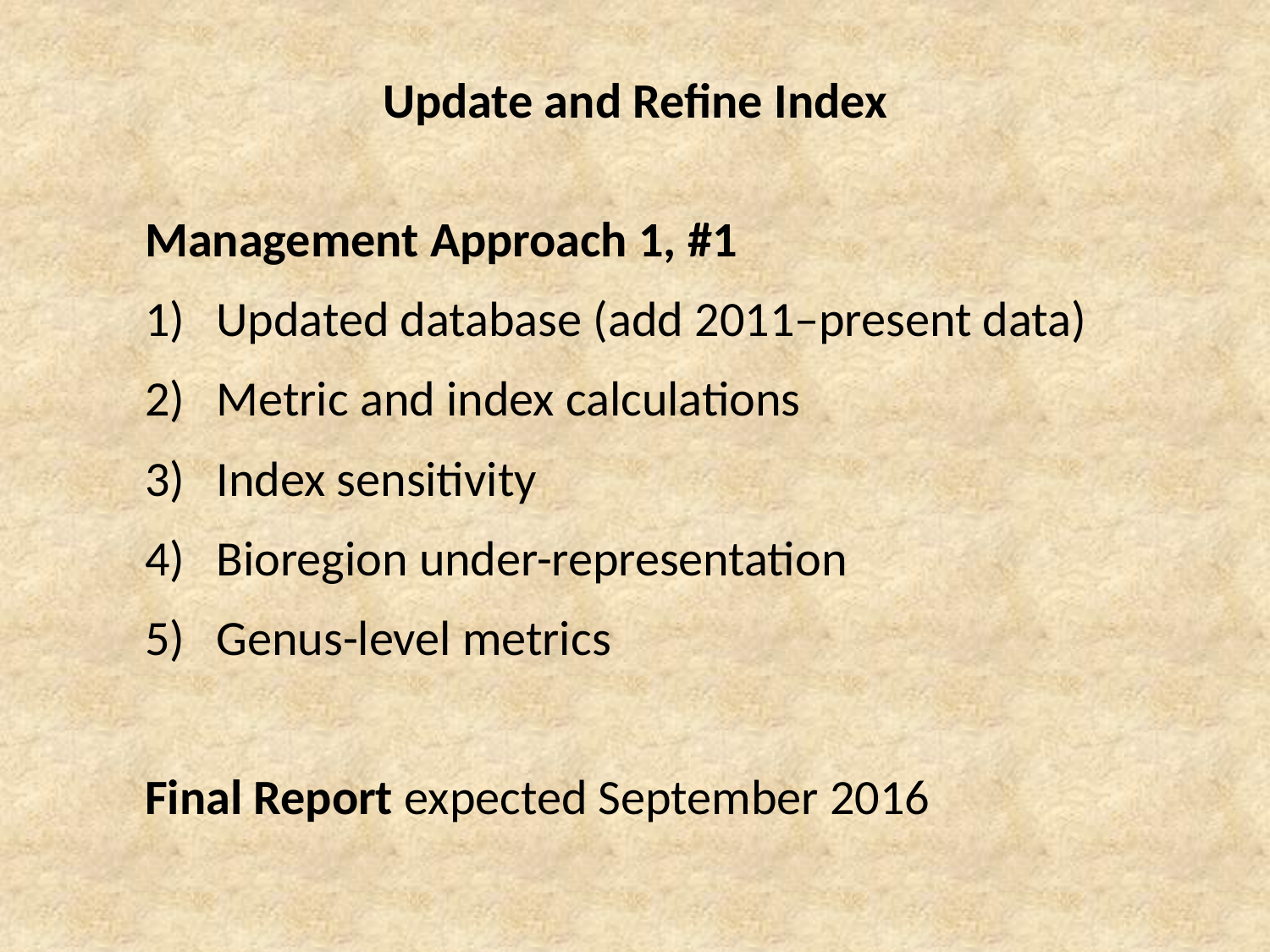

# Update and Refine Index
Management Approach 1, #1
Updated database (add 2011–present data)
Metric and index calculations
Index sensitivity
Bioregion under-representation
Genus-level metrics

Final Report expected September 2016